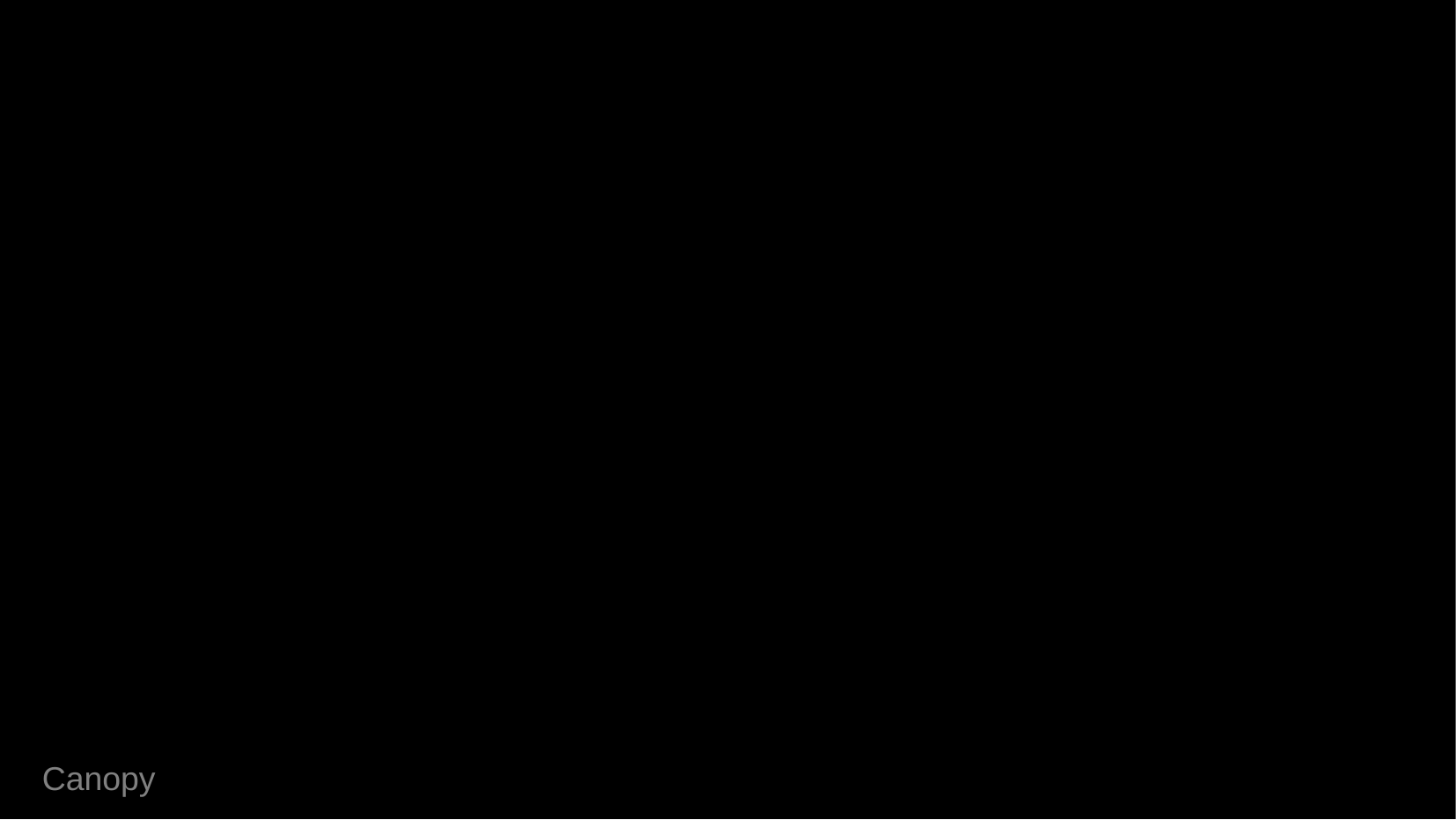

Some Figures for 2024

Engages 20 Creatives and two part time employees
Works with 18 Volunteers
Provides work for Designers & Printers
Supports other voluntary organisations

Coleford Event
Increases footfall by 150%
Shops turnover increased 25%
Audience over 1500,  80% from within 10km                    Stats from Far Open and Canopy initial analysis June 24

152 Artists or
Canopy